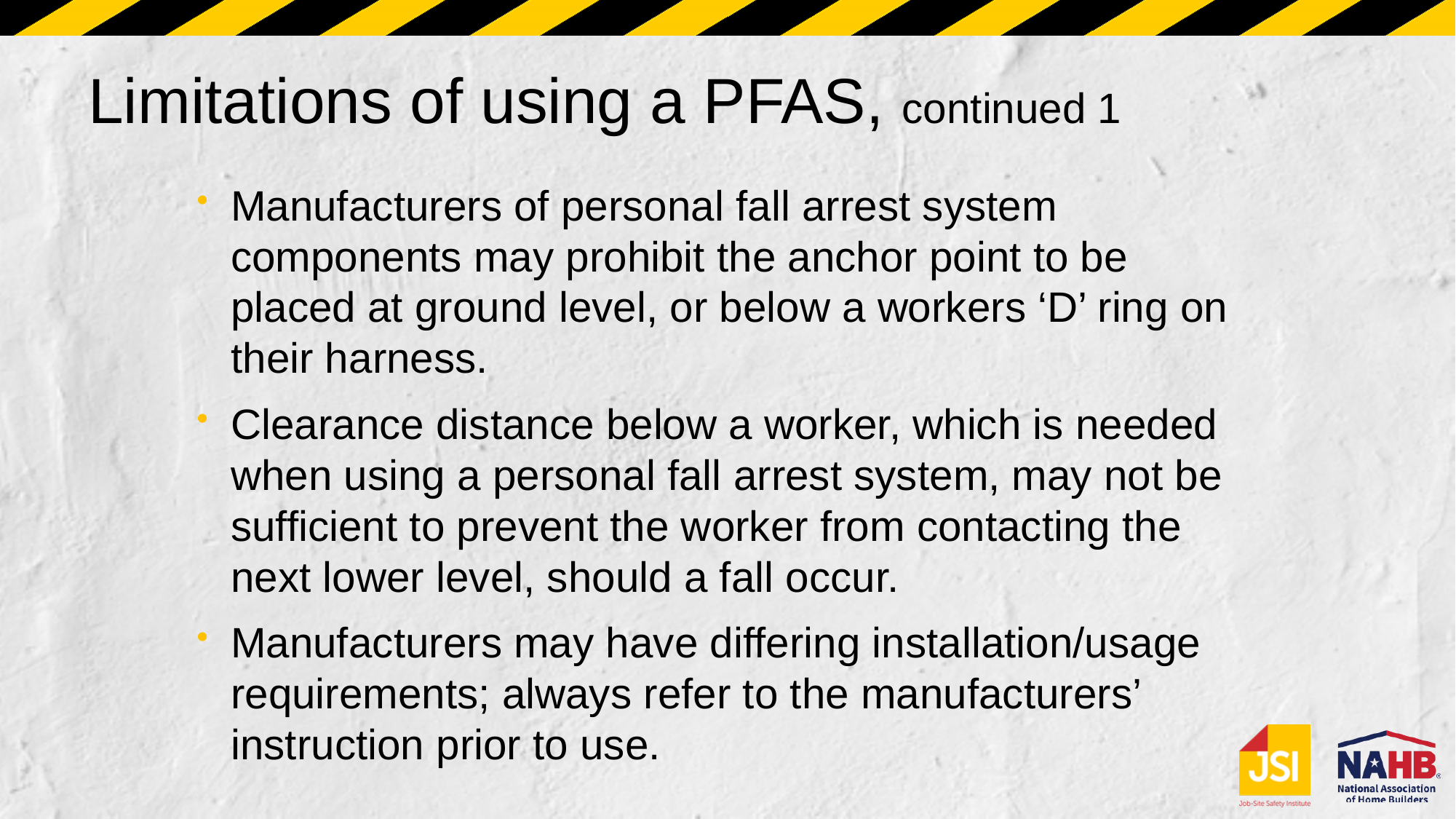

# Limitations of using a PFAS, continued 1
Manufacturers of personal fall arrest system components may prohibit the anchor point to be placed at ground level, or below a workers ‘D’ ring on their harness.
Clearance distance below a worker, which is needed when using a personal fall arrest system, may not be sufficient to prevent the worker from contacting the next lower level, should a fall occur.
Manufacturers may have differing installation/usage requirements; always refer to the manufacturers’ instruction prior to use.